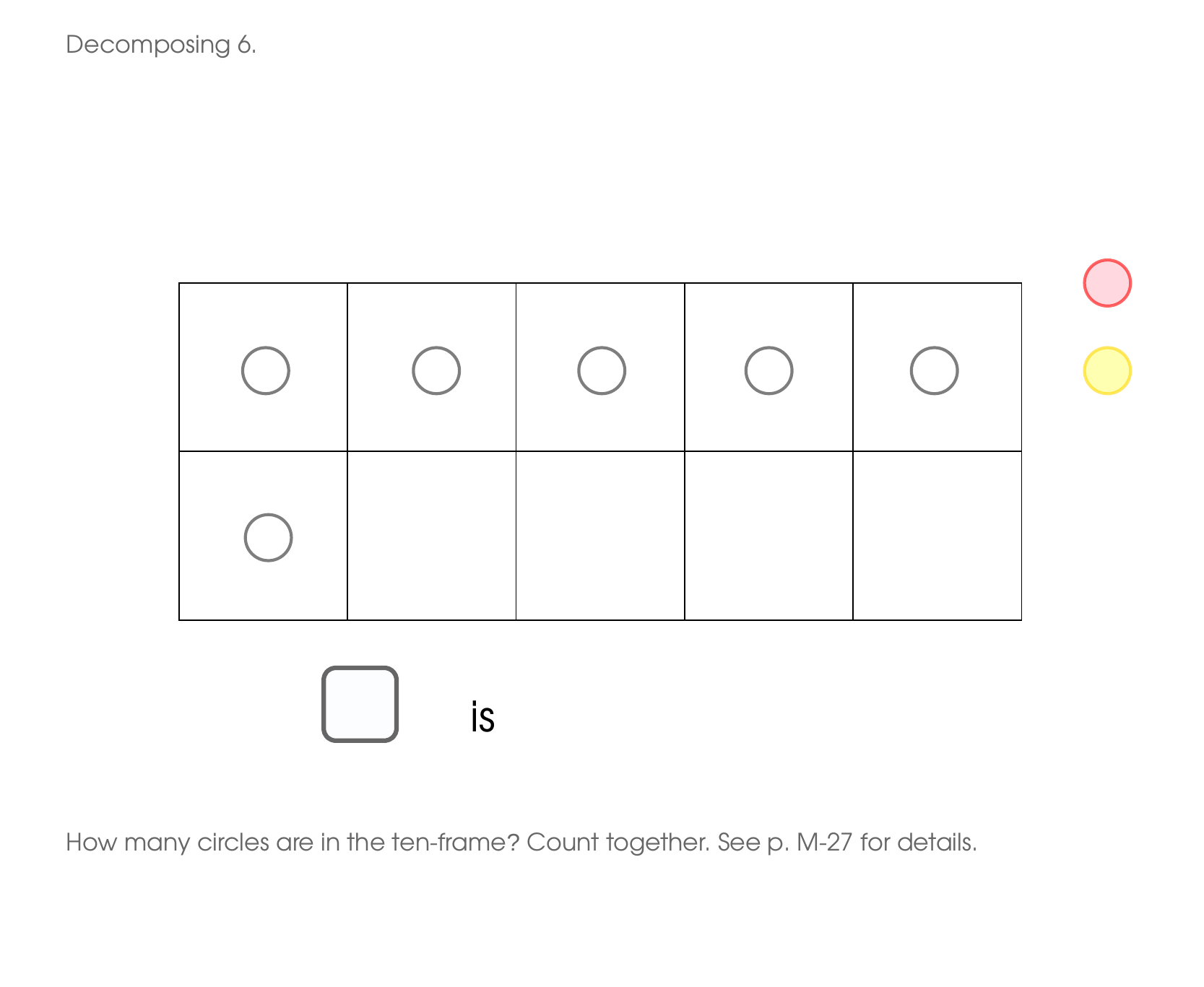

Decomposing 6.

|  |  |  |  |  |
| --- | --- | --- | --- | --- |
|  |  |  |  |  |

is
How many circles are in the ten-frame? Count together. See p. M-27 for details.